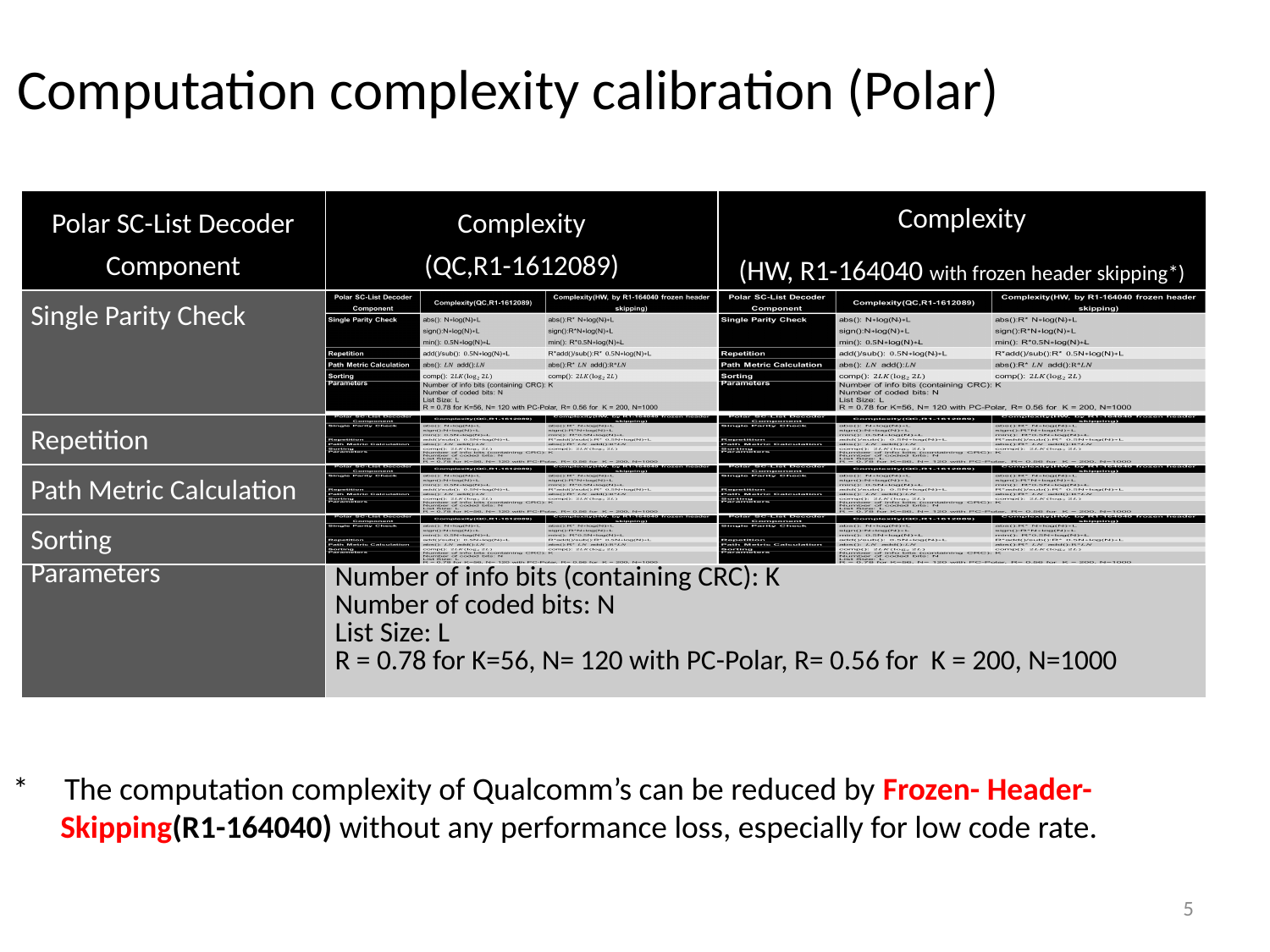

# Computation complexity calibration (Polar)
| Polar SC-List Decoder Component | Complexity (QC,R1-1612089) | Complexity (HW, R1-164040 with frozen header skipping\*) |
| --- | --- | --- |
| Single Parity Check |  |  |
| Repetition |  |  |
| Path Metric Calculation |  |  |
| Sorting |  |  |
| Parameters | Number of info bits (containing CRC): K Number of coded bits: N List Size: L R = 0.78 for K=56, N= 120 with PC-Polar, R= 0.56 for K = 200, N=1000 |  |
*     The computation complexity of Qualcomm’s can be reduced by Frozen- Header-Skipping(R1-164040) without any performance loss, especially for low code rate.
5